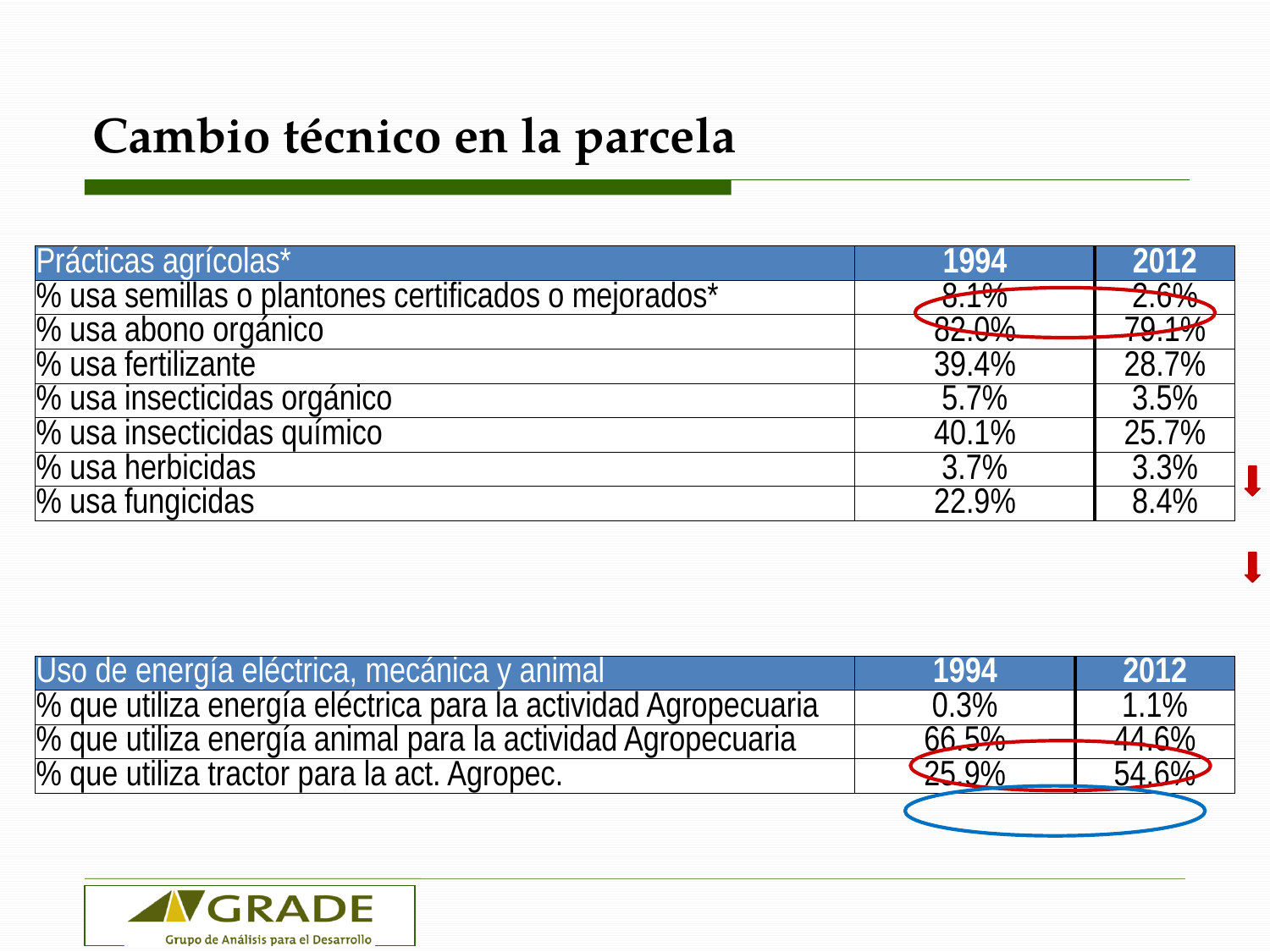

# Cambio técnico en la parcela
| Prácticas agrícolas\* | 1994 | 2012 |
| --- | --- | --- |
| % usa semillas o plantones certificados o mejorados\* | 8.1% | 2.6% |
| % usa abono orgánico | 82.0% | 79.1% |
| % usa fertilizante | 39.4% | 28.7% |
| % usa insecticidas orgánico | 5.7% | 3.5% |
| % usa insecticidas químico | 40.1% | 25.7% |
| % usa herbicidas | 3.7% | 3.3% |
| % usa fungicidas | 22.9% | 8.4% |

| Uso de energía eléctrica, mecánica y animal | 1994 | 2012 |
| --- | --- | --- |
| % que utiliza energía eléctrica para la actividad Agropecuaria | 0.3% | 1.1% |
| % que utiliza energía animal para la actividad Agropecuaria | 66.5% | 44.6% |
| % que utiliza tractor para la act. Agropec. | 25.9% | 54.6% |